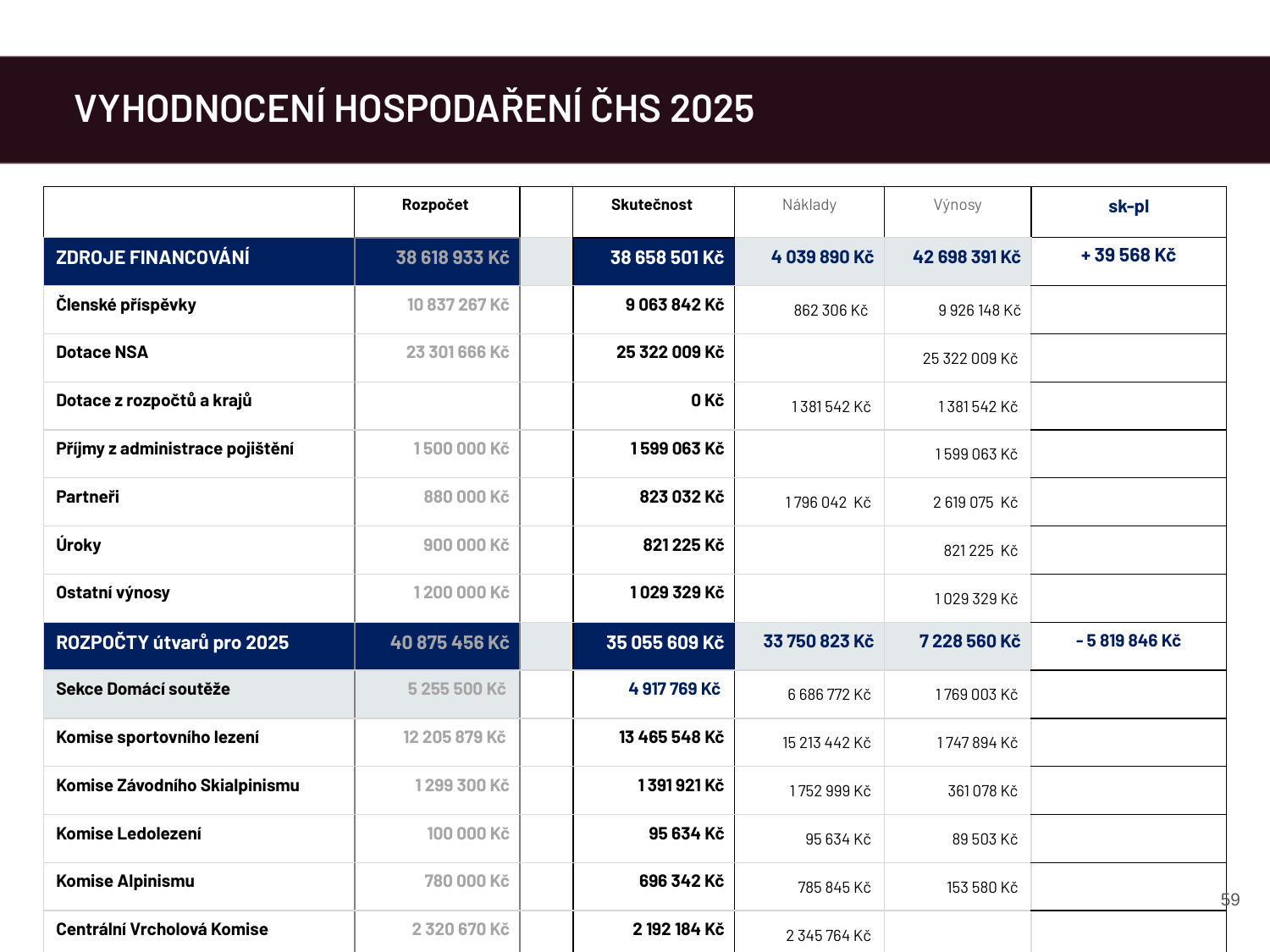

VYHODNOCENÍ HOSPODAŘENÍ ČHS 2025
|  | Rozpočet |  | Skutečnost | Náklady | Výnosy | sk-pl |
| --- | --- | --- | --- | --- | --- | --- |
| ZDROJE FINANCOVÁNÍ | 38 618 933 Kč |  | 38 658 501 Kč | 4 039 890 Kč | 42 698 391 Kč | + 39 568 Kč |
| Členské příspěvky | 10 837 267 Kč |  | 9 063 842 Kč | 862 306 Kč | 9 926 148 Kč |  |
| Dotace NSA | 23 301 666 Kč |  | 25 322 009 Kč |  | 25 322 009 Kč |  |
| Dotace z rozpočtů a krajů |  |  | 0 Kč | 1 381 542 Kč | 1 381 542 Kč |  |
| Příjmy z administrace pojištění | 1 500 000 Kč |  | 1 599 063 Kč |  | 1 599 063 Kč |  |
| Partneři | 880 000 Kč |  | 823 032 Kč | 1 796 042 Kč | 2 619 075 Kč |  |
| Úroky | 900 000 Kč |  | 821 225 Kč |  | 821 225 Kč |  |
| Ostatní výnosy | 1 200 000 Kč |  | 1 029 329 Kč |  | 1 029 329 Kč |  |
| ROZPOČTY útvarů pro 2025 | 40 875 456 Kč |  | 35 055 609 Kč | 33 750 823 Kč | 7 228 560 Kč | - 5 819 846 Kč |
| Sekce Domácí soutěže | 5 255 500 Kč |  | 4 917 769 Kč | 6 686 772 Kč | 1 769 003 Kč |  |
| Komise sportovního lezení | 12 205 879 Kč |  | 13 465 548 Kč | 15 213 442 Kč | 1 747 894 Kč |  |
| Komise Závodního Skialpinismu | 1 299 300 Kč |  | 1 391 921 Kč | 1 752 999 Kč | 361 078 Kč |  |
| Komise Ledolezení | 100 000 Kč |  | 95 634 Kč | 95 634 Kč | 89 503 Kč |  |
| Komise Alpinismu | 780 000 Kč |  | 696 342 Kč | 785 845 Kč | 153 580 Kč |  |
| Centrální Vrcholová Komise | 2 320 670 Kč |  | 2 192 184 Kč | 2 345 764 Kč |  |  |
| Sekce Vzdělávání | 2 886 600 Kč |  | 1 525 090 Kč | 3 821 485 Kč | 2 296 395 Kč |  |
| Služby členům a Sekretariát | 11 011 507 Kč |  | 8 385 863 Kč | 8 502 932 Kč | 117 069 Kč |  |
| Marketing | 4 171 000 Kč |  | 2 385 260 Kč | 2 770 762 Kč | 385 503 Kč |  |
| Rezerva na běžnou činnost | 350 000 Kč |  | 0 Kč |  |  |  |
| Rozvojové aktivity | 495 000 Kč |  | 0 Kč |  |  |  |
59